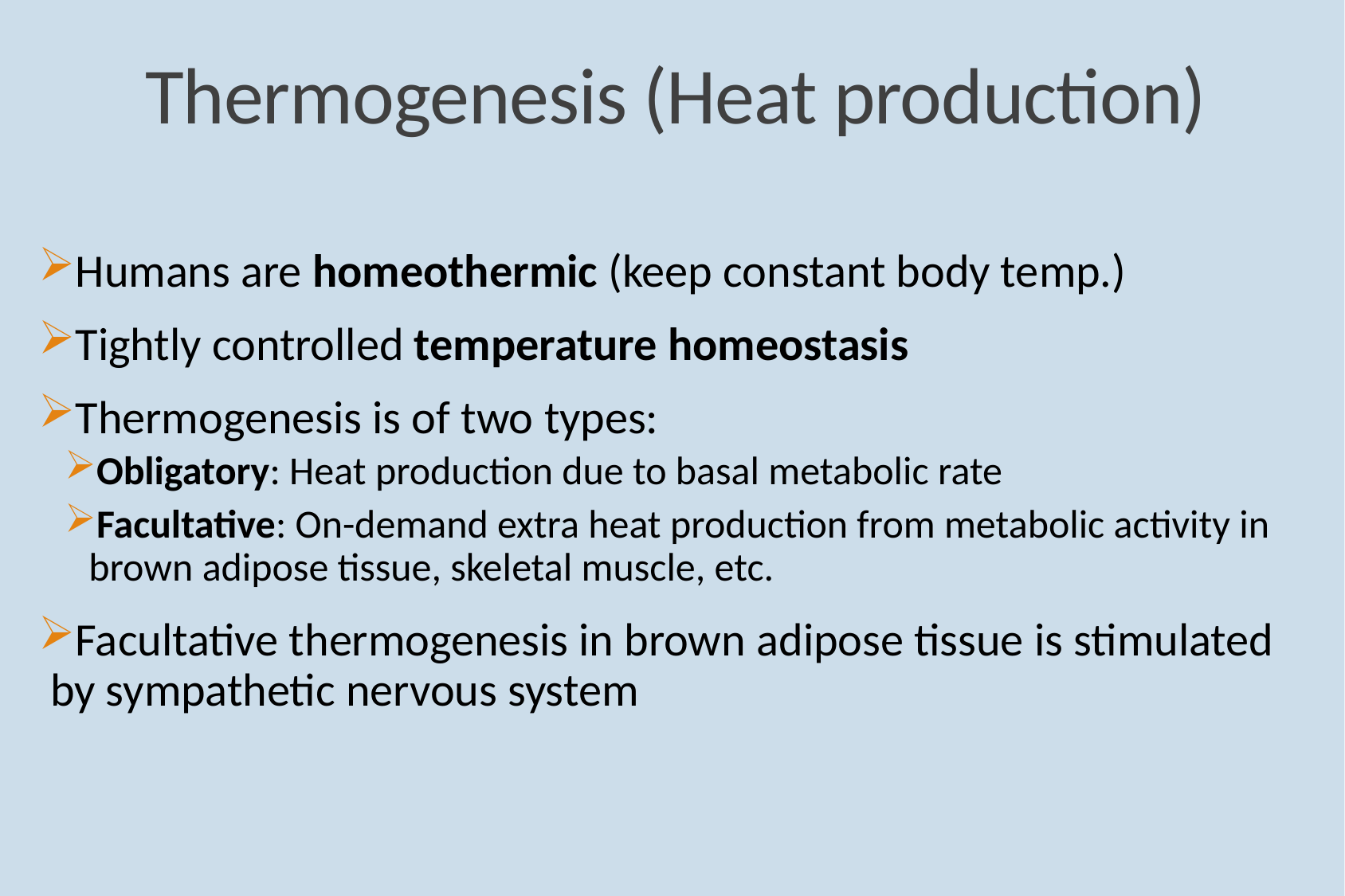

# Thermogenesis (Heat production)
Humans are homeothermic (keep constant body temp.)
Tightly controlled temperature homeostasis
Thermogenesis is of two types:
Obligatory: Heat production due to basal metabolic rate
Facultative: On-demand extra heat production from metabolic activity in brown adipose tissue, skeletal muscle, etc.
Facultative thermogenesis in brown adipose tissue is stimulated by sympathetic nervous system